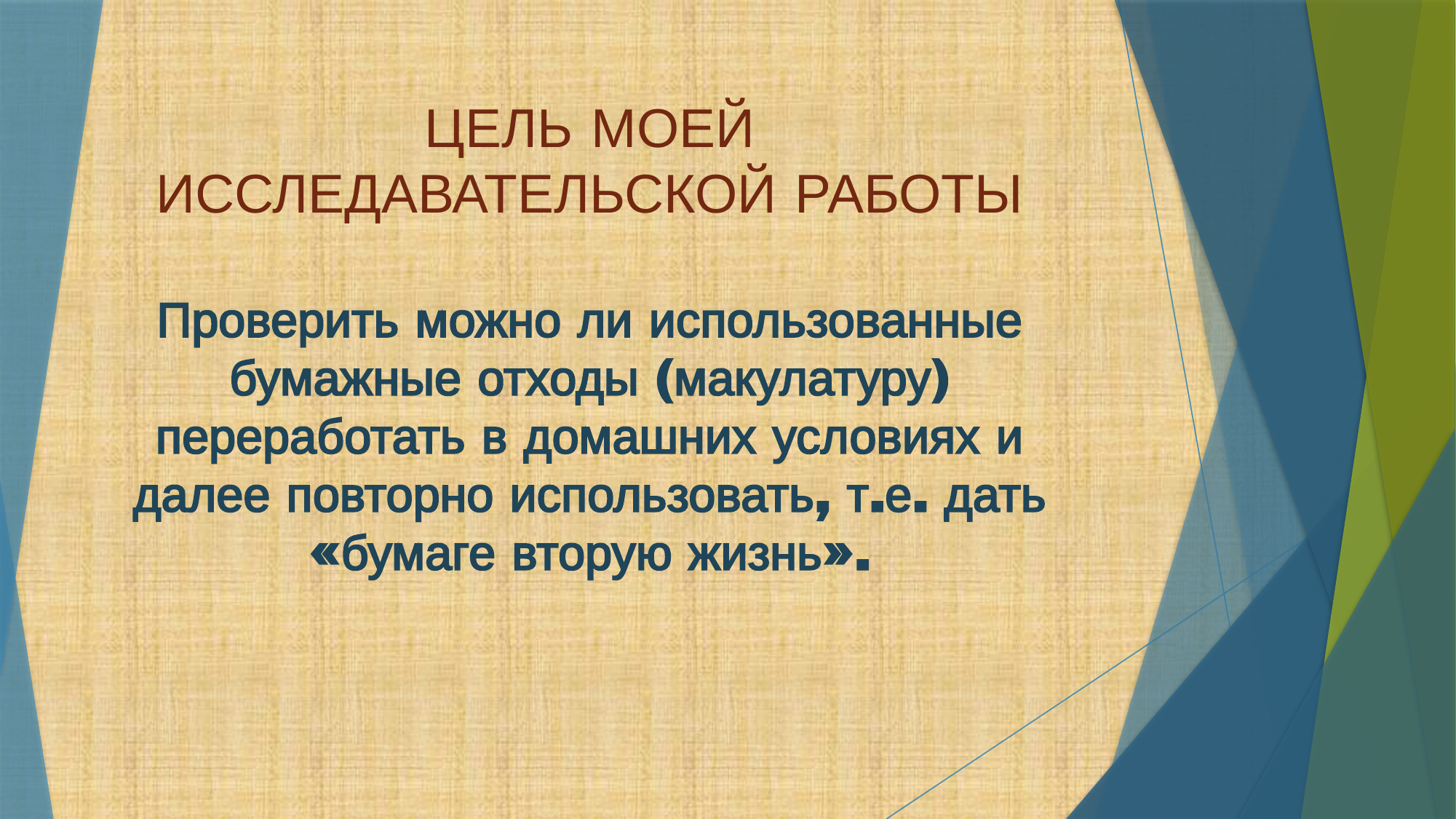

# ЦЕЛЬ МОЕЙ ИССЛЕДАВАТЕЛЬСКОЙ РАБОТЫ
Проверить можно ли использованные бумажные отходы (макулатуру) переработать в домашних условиях и далее повторно использовать, т.е. дать «бумаге вторую жизнь».